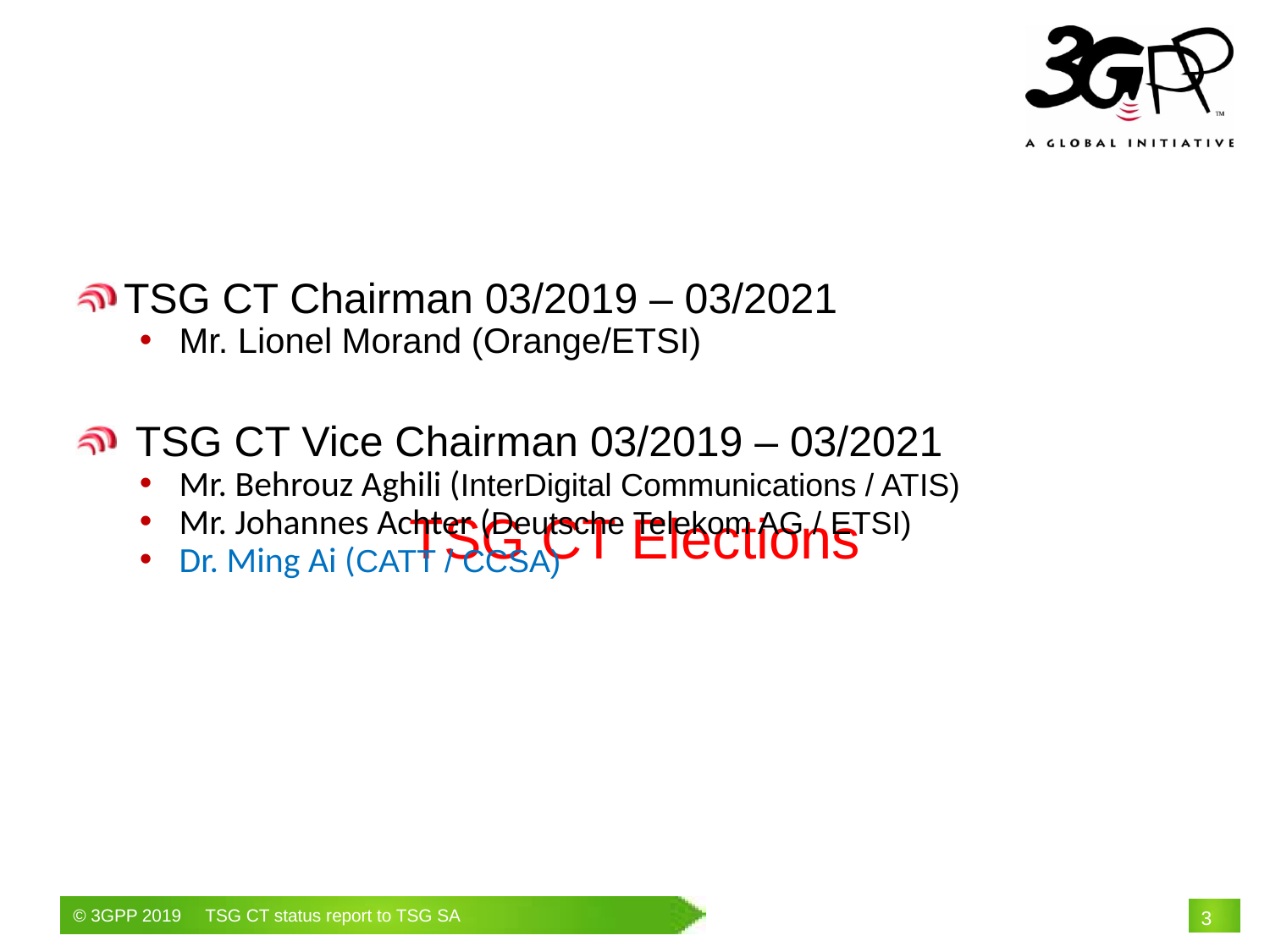

# TSG CT Elections

TSG CT Chairman 03/2019 – 03/2021
Mr. Lionel Morand (Orange/ETSI)

 TSG CT Vice Chairman 03/2019 – 03/2021
Mr. Behrouz Aghili (InterDigital Communications / ATIS)
Mr. Johannes Achter (Deutsche Telekom AG / ETSI)
Dr. Ming Ai (CATT / CCSA)

3